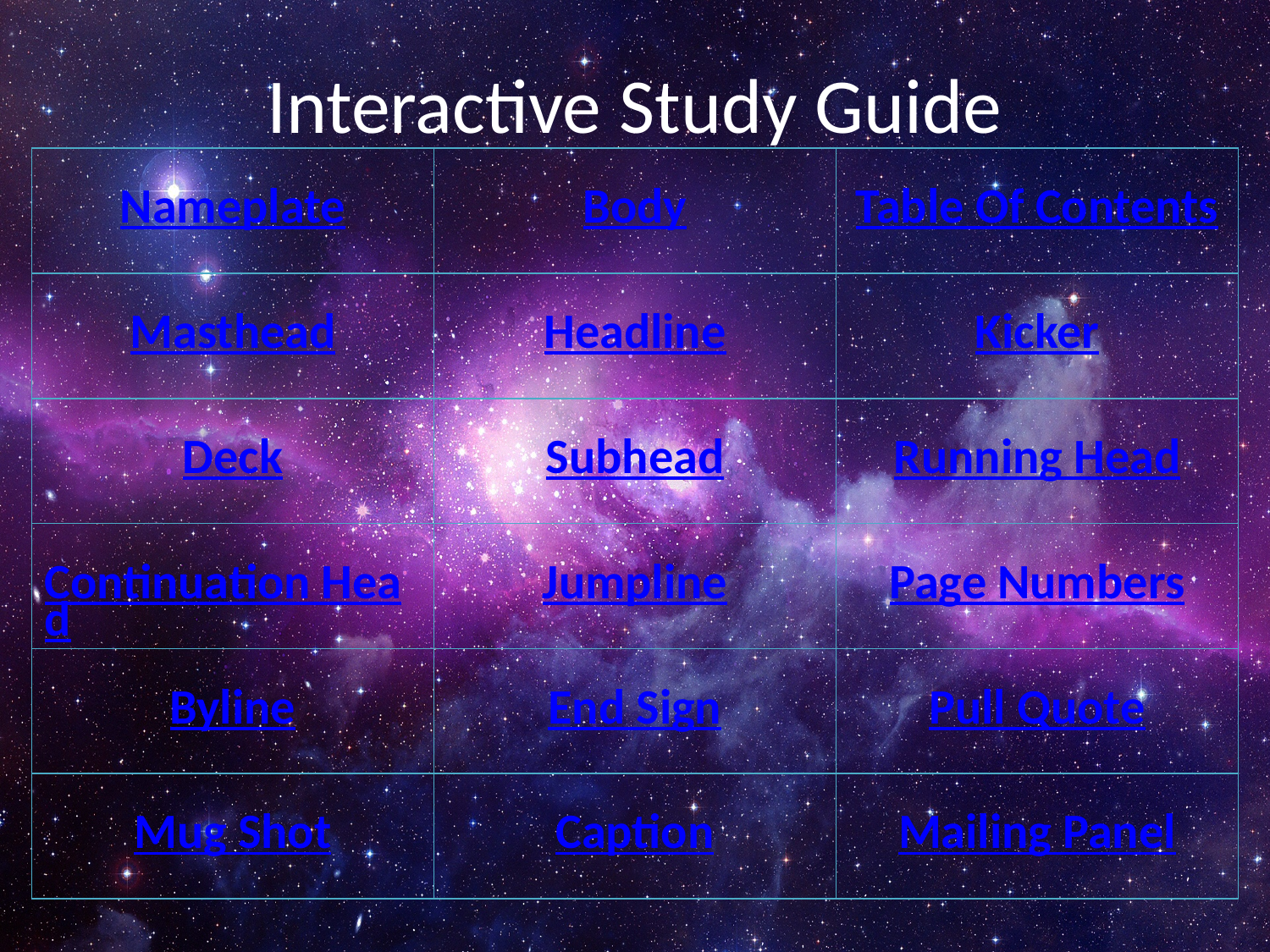

# Interactive Study Guide
| Nameplate | Body | Table Of Contents |
| --- | --- | --- |
| Masthead | Headline | Kicker |
| Deck | Subhead | Running Head |
| Continuation Head | Jumpline | Page Numbers |
| Byline | End Sign | Pull Quote |
| Mug Shot | Caption | Mailing Panel |